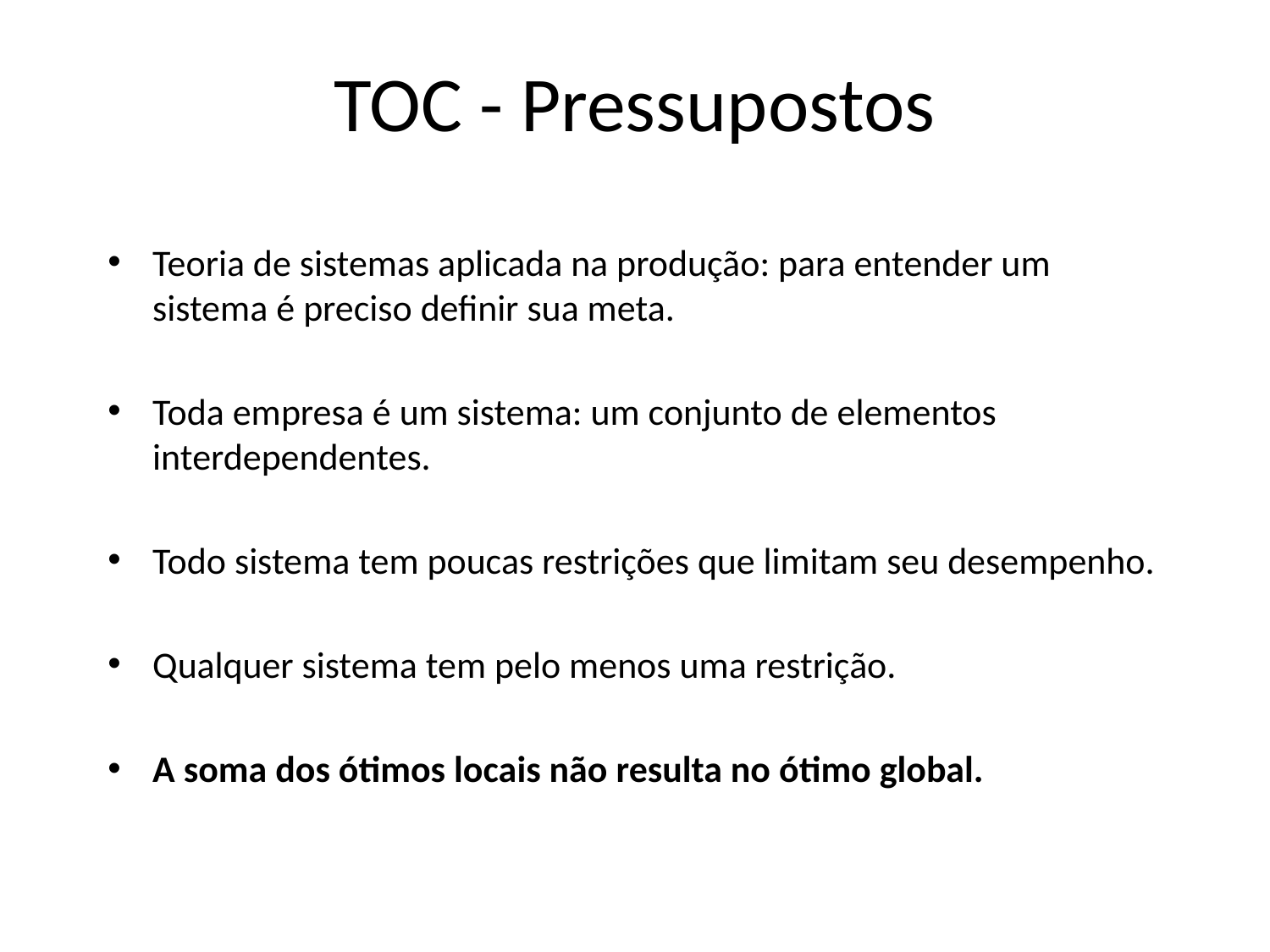

TOC - Pressupostos
Teoria de sistemas aplicada na produção: para entender um sistema é preciso definir sua meta.

Toda empresa é um sistema: um conjunto de elementos interdependentes.

Todo sistema tem poucas restrições que limitam seu desempenho.

Qualquer sistema tem pelo menos uma restrição.

A soma dos ótimos locais não resulta no ótimo global.